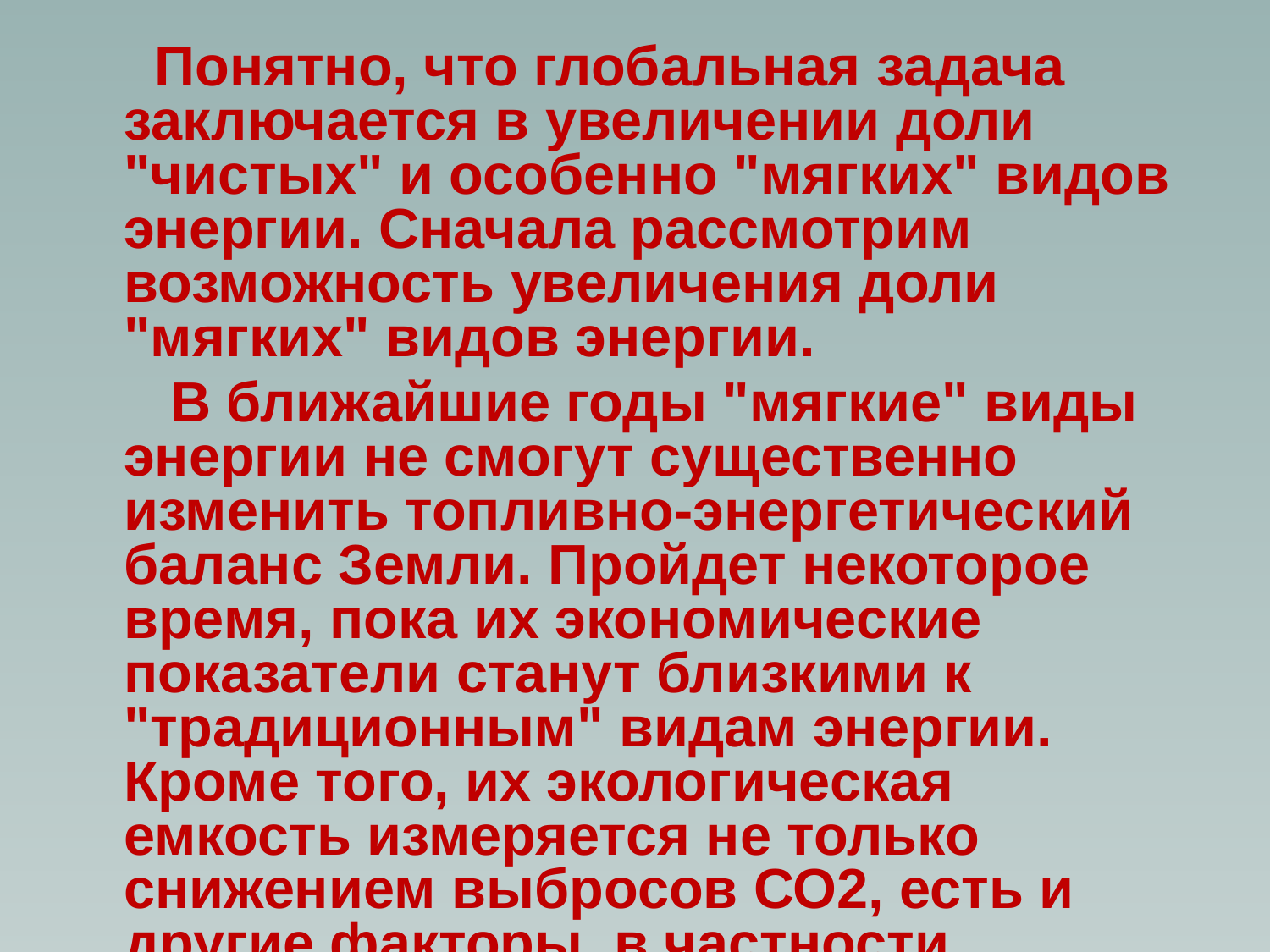

Понятно, что глобальная задача заключается в увеличении доли "чистых" и особенно "мягких" видов энергии. Сначала рассмотрим возможность увеличения доли "мягких" видов энергии.
      В ближайшие годы "мягкие" виды энергии не смогут существенно изменить топливно-энергетический баланс Земли. Пройдет некоторое время, пока их экономические показатели станут близкими к "традиционным" видам энергии. Кроме того, их экологическая емкость измеряется не только снижением выбросов СО2, есть и другие факторы, в частности отчужденная для их развития территория.